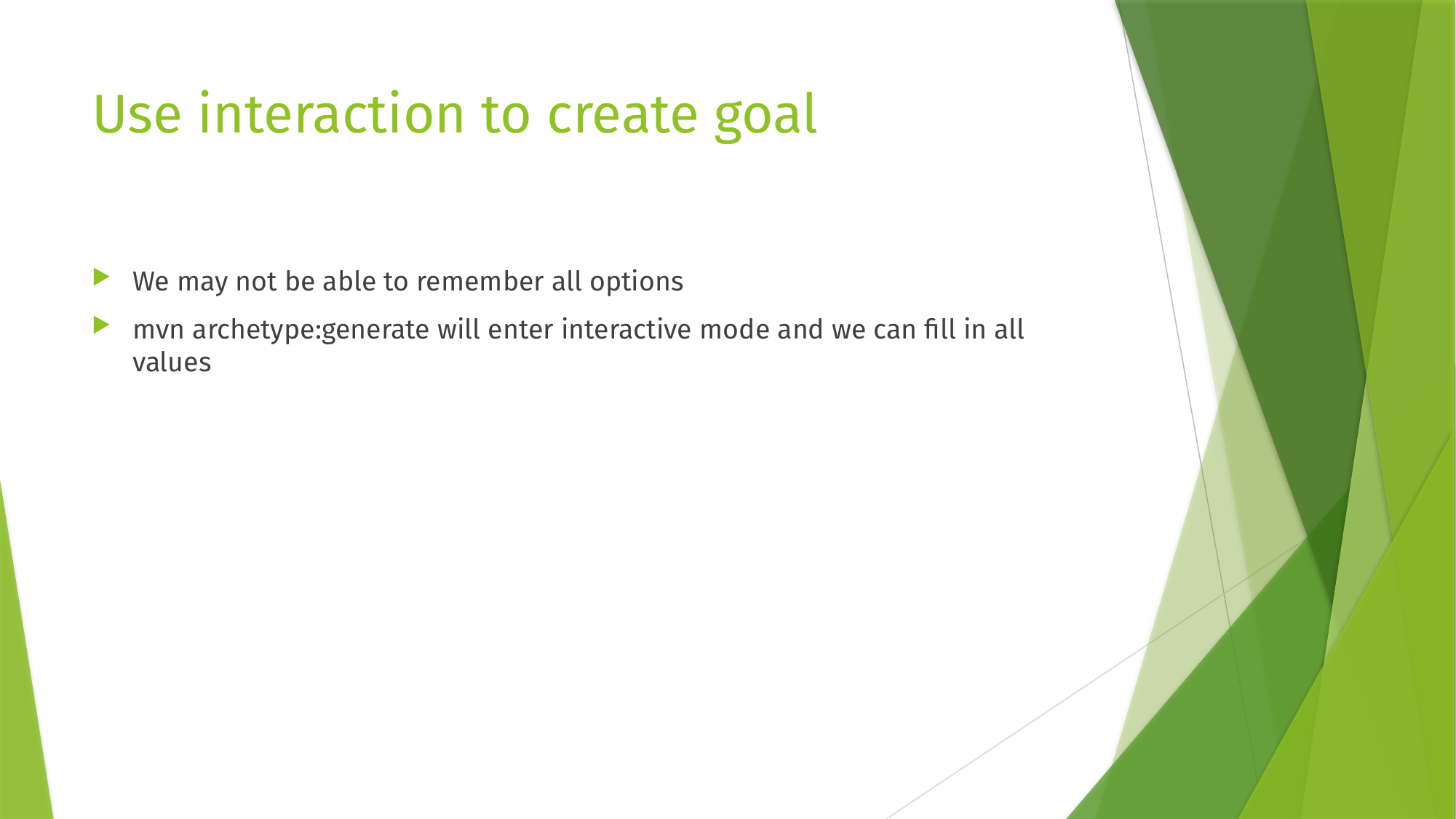

# Use interaction to create goal
We may not be able to remember all options
mvn archetype:generate will enter interactive mode and we can fill in all values